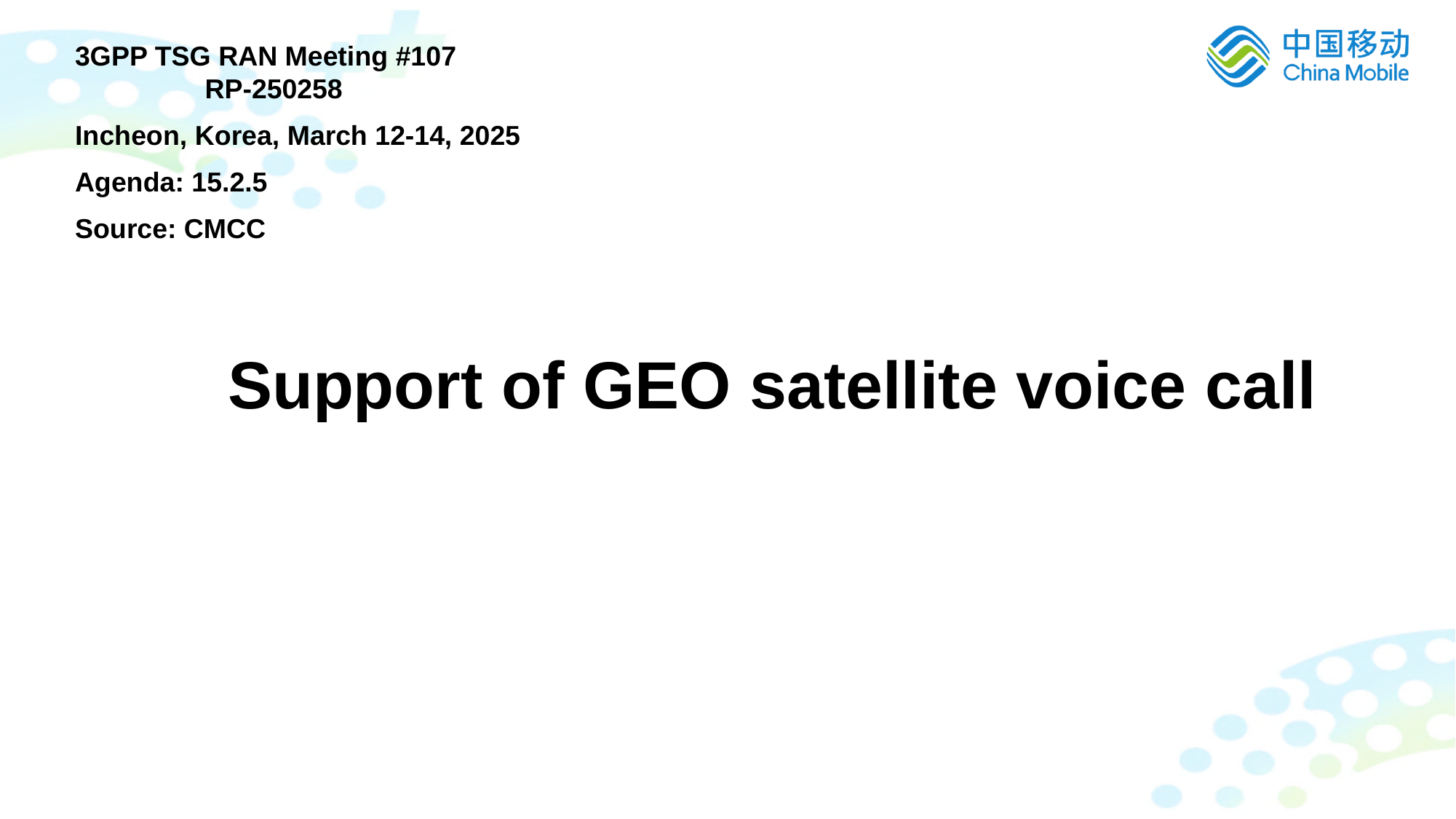

3GPP TSG RAN Meeting #107							                      RP-250258
Incheon, Korea, March 12-14, 2025
Agenda: 15.2.5
Source: CMCC
# Support of GEO satellite voice call